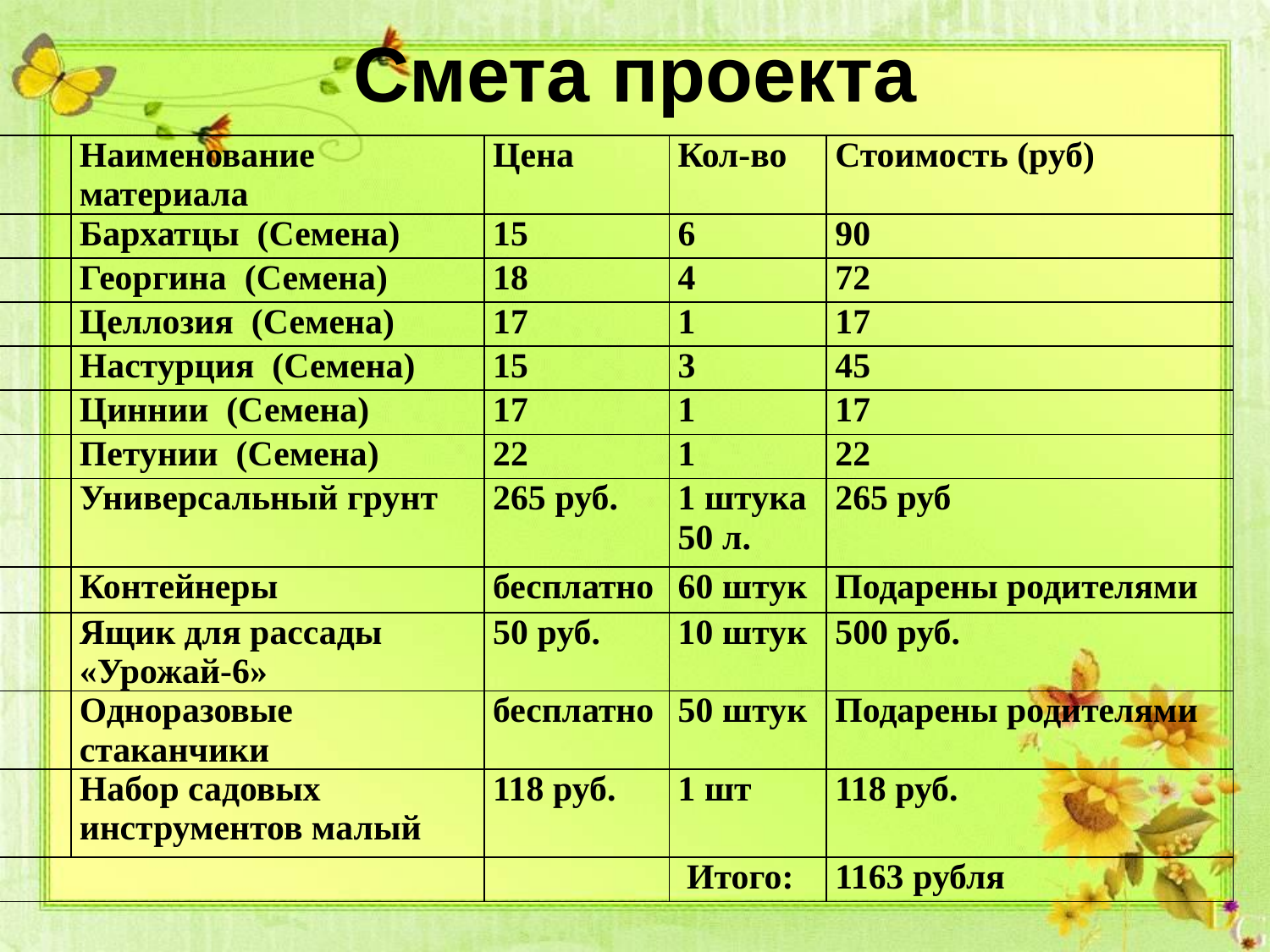

# Смета проекта
| № | Наименование материала | Цена | Кол-во | Стоимость (руб) |
| --- | --- | --- | --- | --- |
|  | Бархатцы (Семена) | 15 | 6 | 90 |
|  | Георгина (Семена) | 18 | 4 | 72 |
|  | Целлозия (Семена) | 17 | 1 | 17 |
|  | Настурция (Семена) | 15 | 3 | 45 |
|  | Циннии (Семена) | 17 | 1 | 17 |
|  | Петунии (Семена) | 22 | 1 | 22 |
|  | Универсальный грунт | 265 руб. | 1 штука 50 л. | 265 руб |
|  | Контейнеры | бесплатно | 60 штук | Подарены родителями |
|  | Ящик для рассады «Урожай-6» | 50 руб. | 10 штук | 500 руб. |
|  | Одноразовые стаканчики | бесплатно | 50 штук | Подарены родителями |
|  | Набор садовых инструментов малый | 118 руб. | 1 шт | 118 руб. |
|  |  |  | Итого: | 1163 рубля |